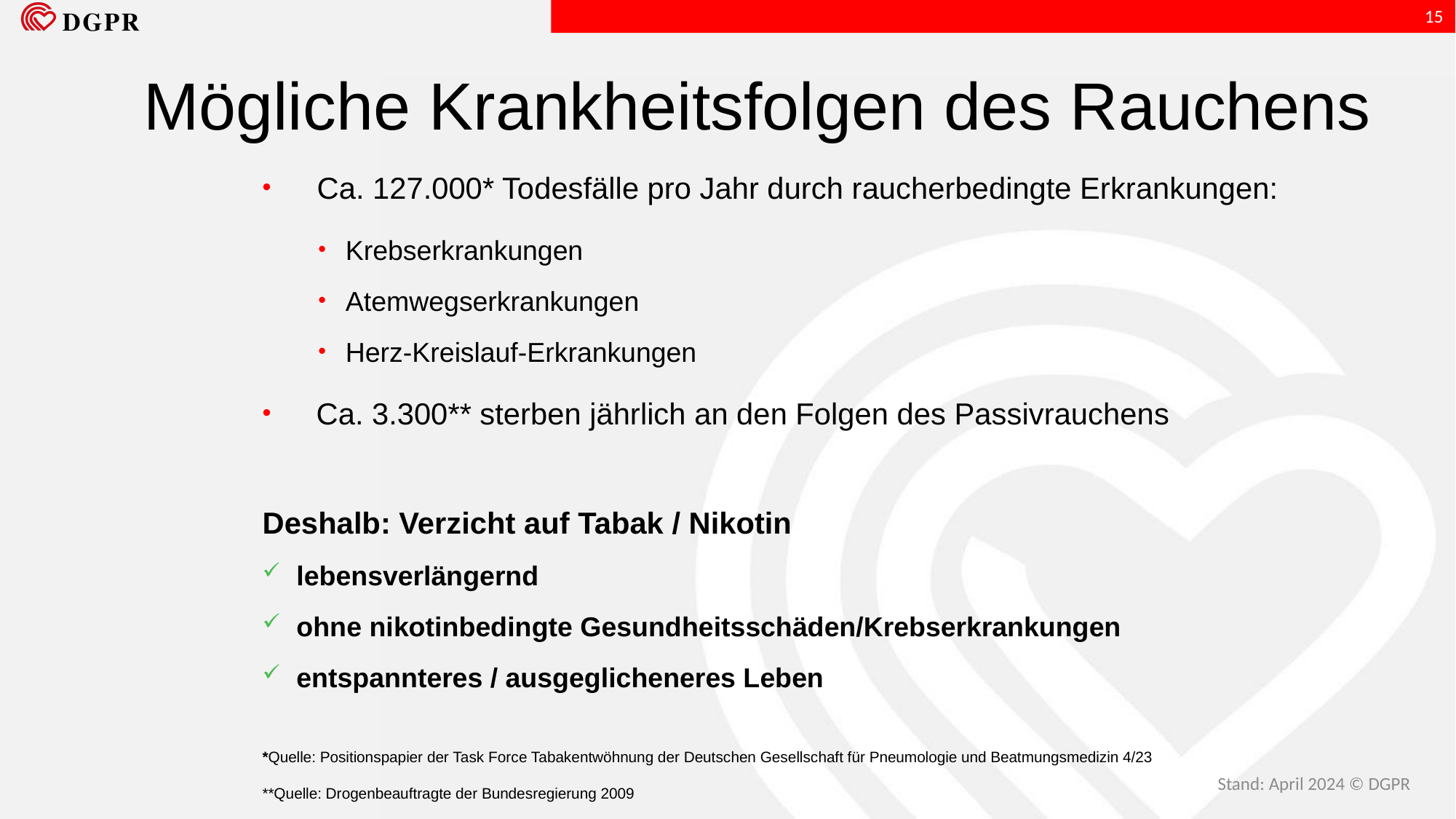

15
Mögliche Krankheitsfolgen des Rauchens

Ca. 127.000* Todesfälle pro Jahr durch raucherbedingte Erkrankungen:
Krebserkrankungen
Atemwegserkrankungen
Herz-Kreislauf-Erkrankungen
Ca. 3.300** sterben jährlich an den Folgen des Passivrauchens

Deshalb: Verzicht auf Tabak / Nikotin
lebensverlängernd
ohne nikotinbedingte Gesundheitsschäden/Krebserkrankungen
entspannteres / ausgeglicheneres Leben

*Quelle: Positionspapier der Task Force Tabakentwöhnung der Deutschen Gesellschaft für Pneumologie und Beatmungsmedizin 4/23
**Quelle: Drogenbeauftragte der Bundesregierung 2009

Stand: April 2024 © DGPR